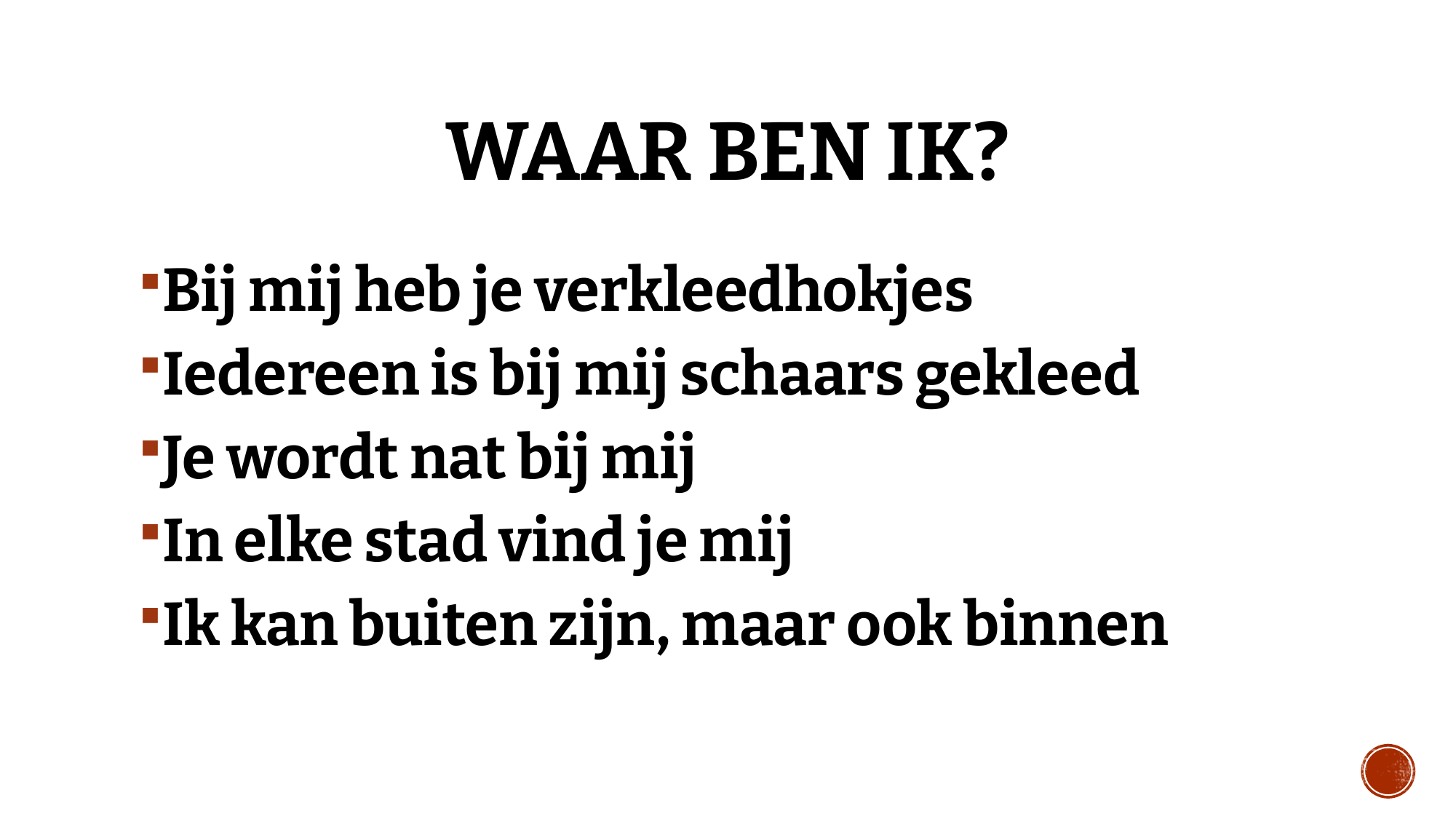

# Waar ben ik?
Bij mij heb je verkleedhokjes
Iedereen is bij mij schaars gekleed
Je wordt nat bij mij
In elke stad vind je mij
Ik kan buiten zijn, maar ook binnen